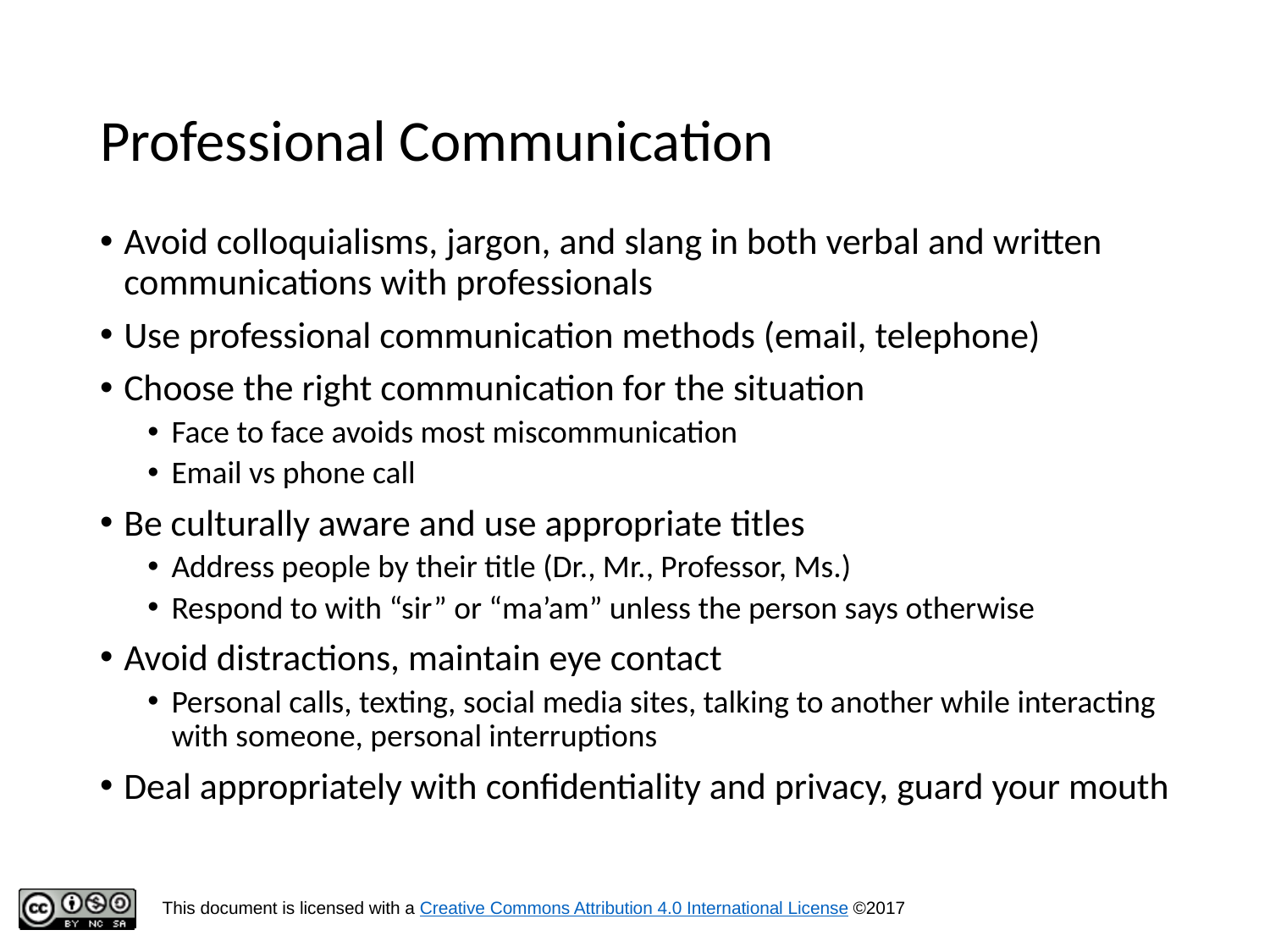

# Professional Communication
Avoid colloquialisms, jargon, and slang in both verbal and written communications with professionals
Use professional communication methods (email, telephone)
Choose the right communication for the situation
Face to face avoids most miscommunication
Email vs phone call
Be culturally aware and use appropriate titles
Address people by their title (Dr., Mr., Professor, Ms.)
Respond to with “sir” or “ma’am” unless the person says otherwise
Avoid distractions, maintain eye contact
Personal calls, texting, social media sites, talking to another while interacting with someone, personal interruptions
Deal appropriately with confidentiality and privacy, guard your mouth